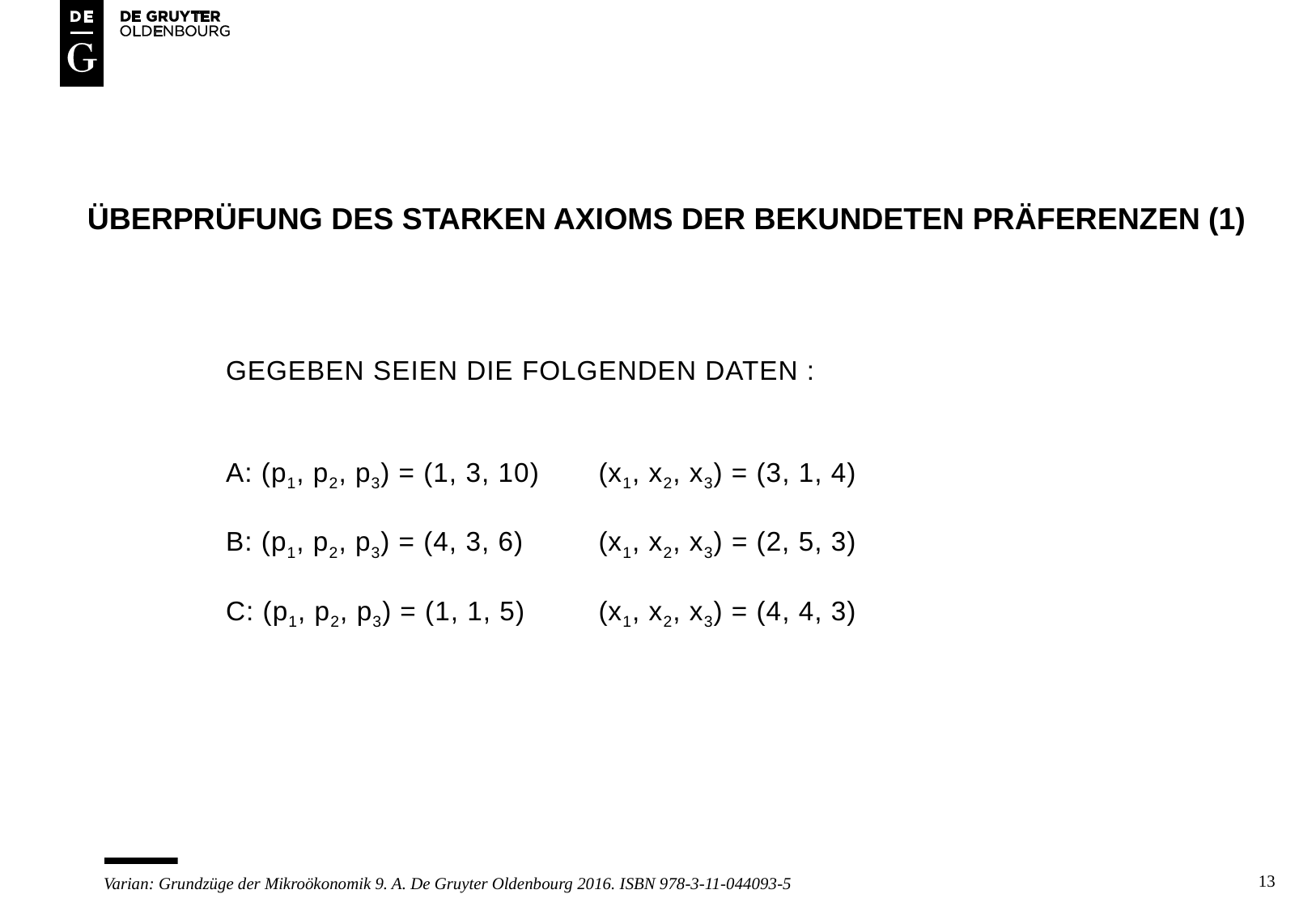

# Überprüfung des starken axioms der bekundeten präferenzen (1)

	gegeben seien die folgenden daten :
	A: (p1, p2, p3) = (1, 3, 10)  	 (x1, x2, x3) = (3, 1, 4)
	B: (p1, p2, p3) = (4, 3, 6)    	 (x1, x2, x3) = (2, 5, 3)
	C: (p1, p2, p3) = (1, 1, 5)   	 (x1, x2, x3) = (4, 4, 3)
13
Varian: Grundzüge der Mikroökonomik 9. A. De Gruyter Oldenbourg 2016. ISBN 978-3-11-044093-5